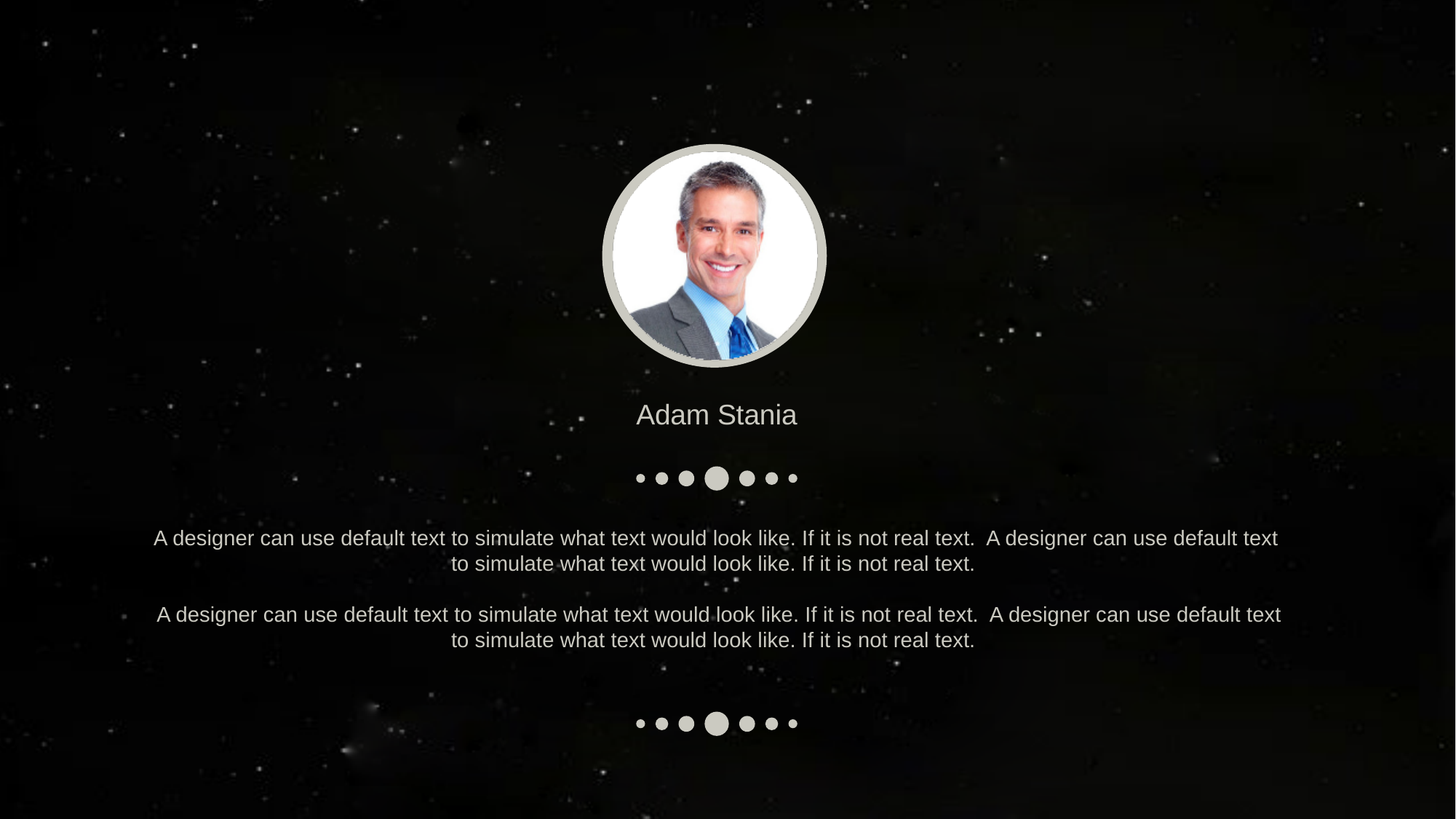

Adam Stania

A designer can use default text to simulate what text would look like. If it is not real text.  A designer can use default text to simulate what text would look like. If it is not real text.

 A designer can use default text to simulate what text would look like. If it is not real text.  A designer can use default text to simulate what text would look like. If it is not real text.